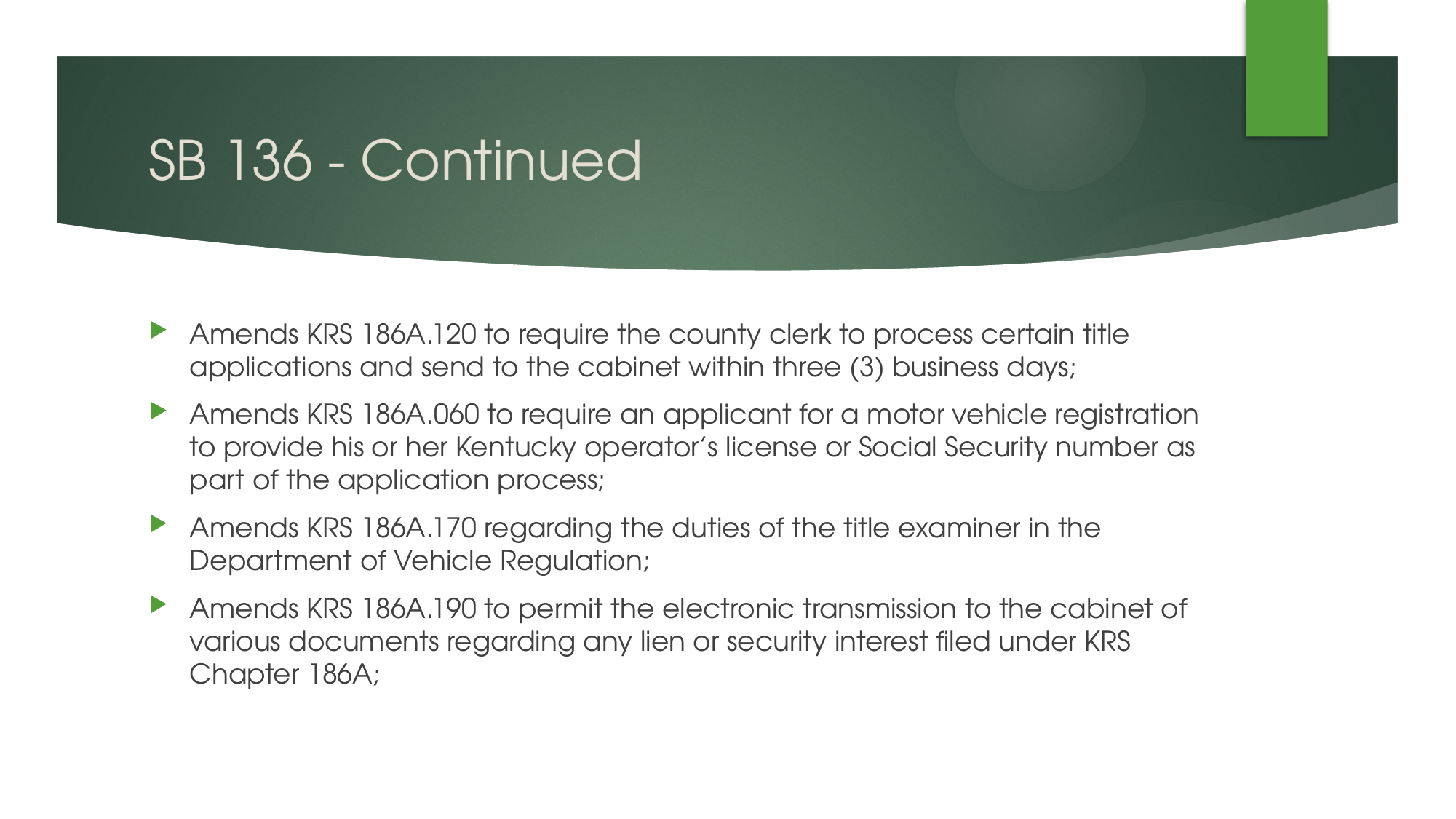

# SB 136 - Continued
Amends KRS 186A.120 to require the county clerk to process certain title applications and send to the cabinet within three (3) business days;
Amends KRS 186A.060 to require an applicant for a motor vehicle registration to provide his or her Kentucky operator’s license or Social Security number as part of the application process;
Amends KRS 186A.170 regarding the duties of the title examiner in the Department of Vehicle Regulation;
Amends KRS 186A.190 to permit the electronic transmission to the cabinet of various documents regarding any lien or security interest filed under KRS Chapter 186A;